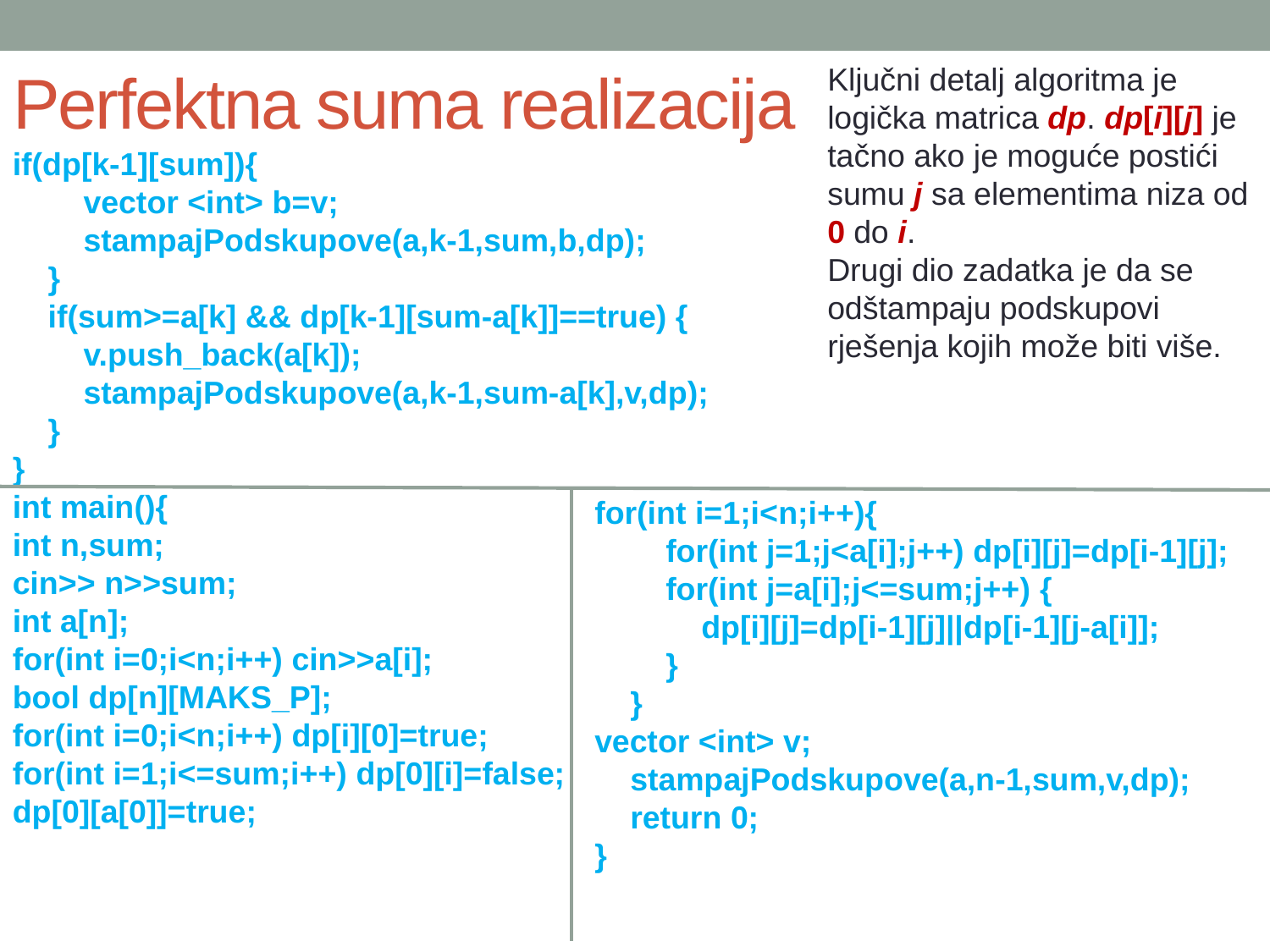

# Perfektna suma realizacija
Ključni detalj algoritma je logička matrica dp. dp[i][j] je tačno ako je moguće postići sumu j sa elementima niza od
0 do i.
Drugi dio zadatka je da se odštampaju podskupovi rješenja kojih može biti više.
if(dp[k-1][sum]){
        vector <int> b=v;
        stampajPodskupove(a,k-1,sum,b,dp);
    }
    if(sum>=a[k] && dp[k-1][sum-a[k]]==true) {
        v.push_back(a[k]);
        stampajPodskupove(a,k-1,sum-a[k],v,dp);
    }
}
int main(){
int n,sum;
cin>> n>>sum;
int a[n];
for(int i=0;i<n;i++) cin>>a[i];
bool dp[n][MAKS_P];
for(int i=0;i<n;i++) dp[i][0]=true;
for(int i=1;i<=sum;i++) dp[0][i]=false;
dp[0][a[0]]=true;
for(int i=1;i<n;i++){
        for(int j=1;j<a[i];j++) dp[i][j]=dp[i-1][j];
        for(int j=a[i];j<=sum;j++) {
            dp[i][j]=dp[i-1][j]||dp[i-1][j-a[i]];
        }
    }
vector <int> v;
    stampajPodskupove(a,n-1,sum,v,dp);
    return 0;
}